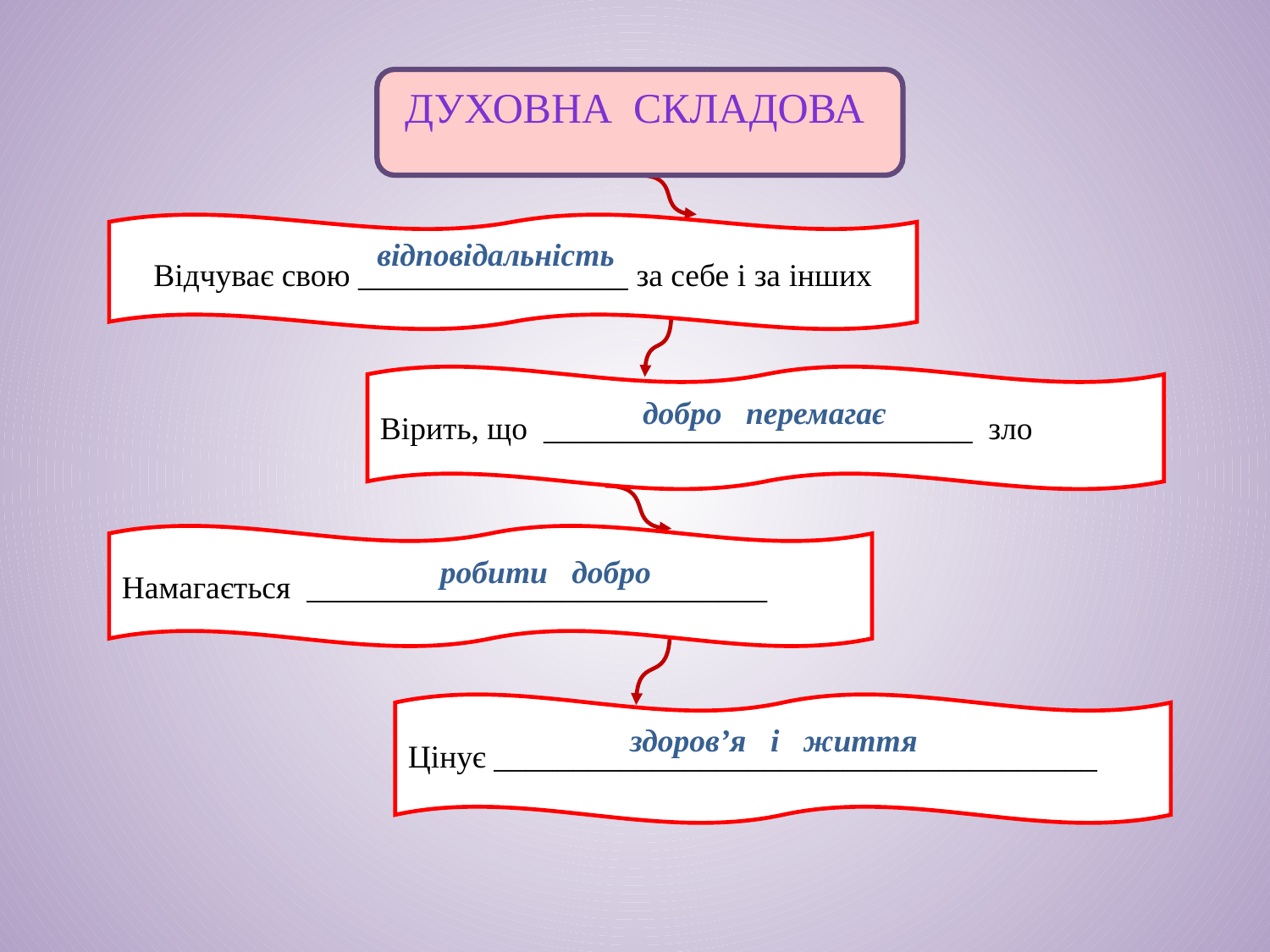

Духовна  складова
Відчуває свою _________________ за себе і за інших
відповідальність
Вірить, що  ___________________________  зло
добро   перемагає
Намагається  _____________________________
робити   добро
Цінує ______________________________________
здоров’я   і   життя